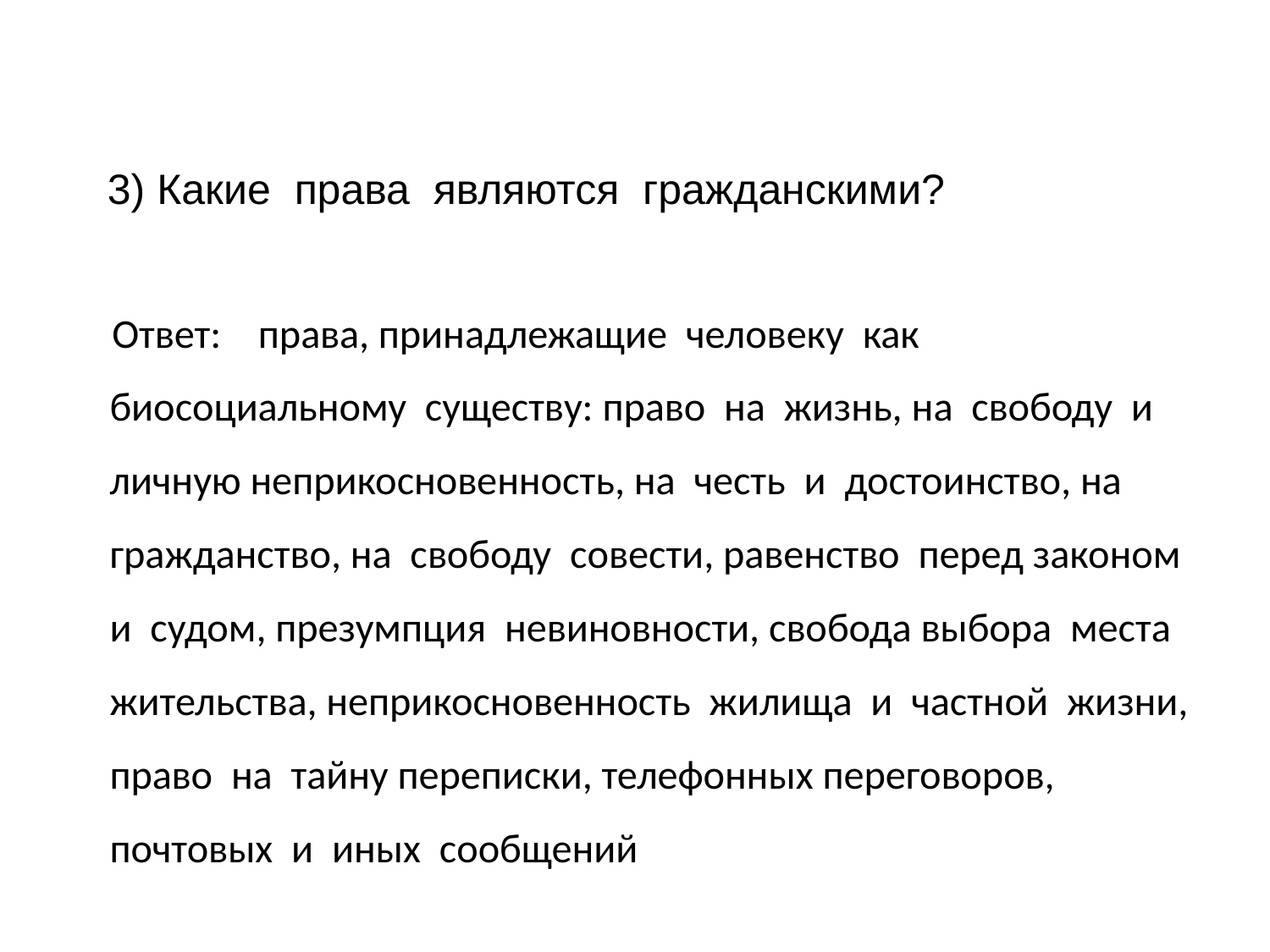

#
3) Какие  права  являются  гражданскими?
        Ответ:    права, принадлежащие  человеку  как  биосоциальному  существу: право  на  жизнь, на  свободу  и  личную неприкосновенность, на  честь  и  достоинство, на гражданство, на  свободу  совести, равенство  перед законом  и  судом, презумпция  невиновности, свобода выбора  места  жительства, неприкосновенность  жилища  и  частной  жизни, право  на  тайну переписки, телефонных переговоров, почтовых  и  иных  сообщений